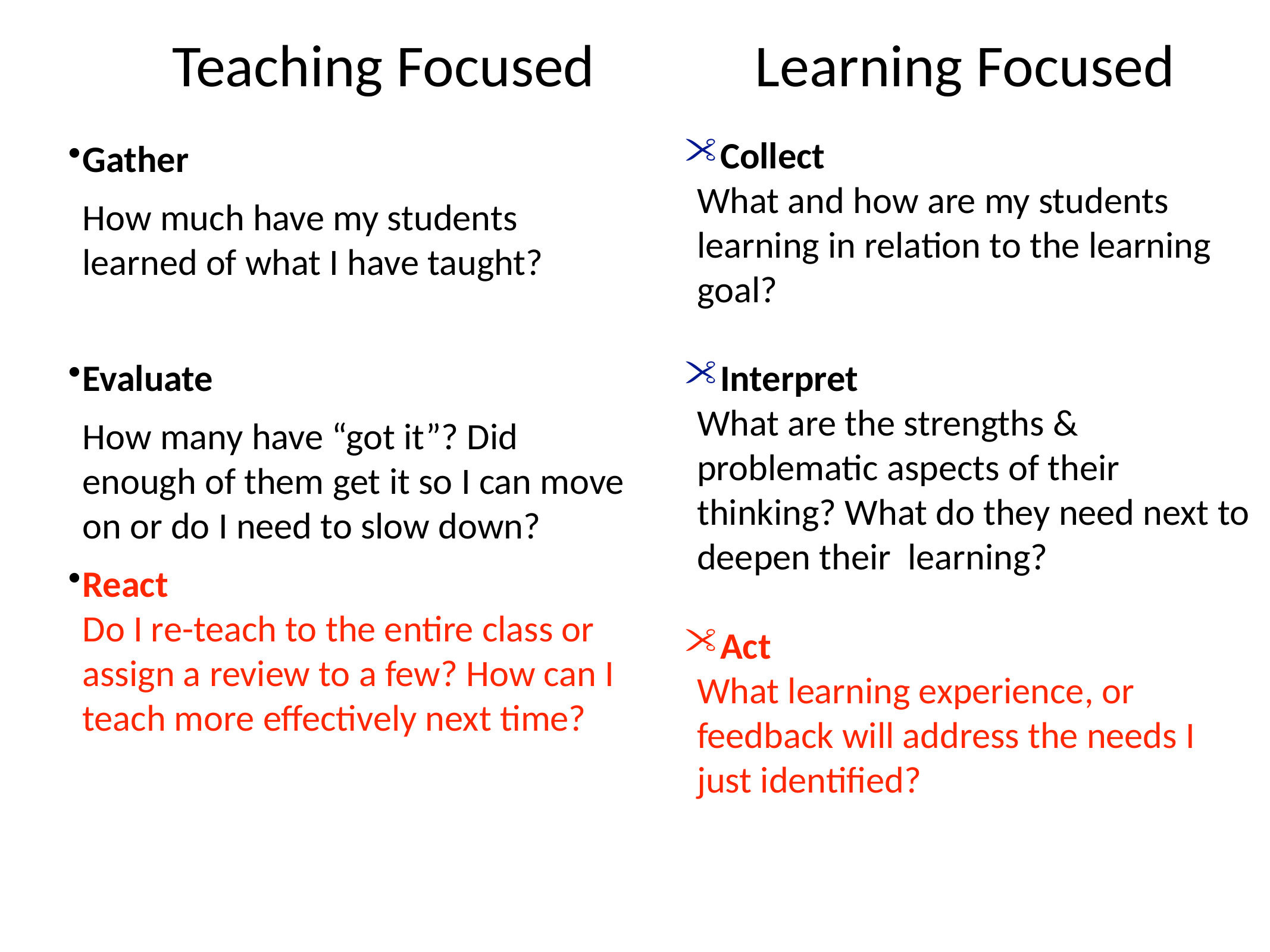

Teaching Focused
Learning Focused
Collect
	What and how are my students learning in relation to the learning goal?

Interpret
	What are the strengths & problematic aspects of their thinking? What do they need next to deepen their  learning?

Act
	What learning experience, or feedback will address the needs I just identified?
Gather
	How much have my students learned of what I have taught?

Evaluate
	How many have “got it”? Did enough of them get it so I can move on or do I need to slow down?
React
	Do I re-teach to the entire class or assign a review to a few? How can I teach more effectively next time?